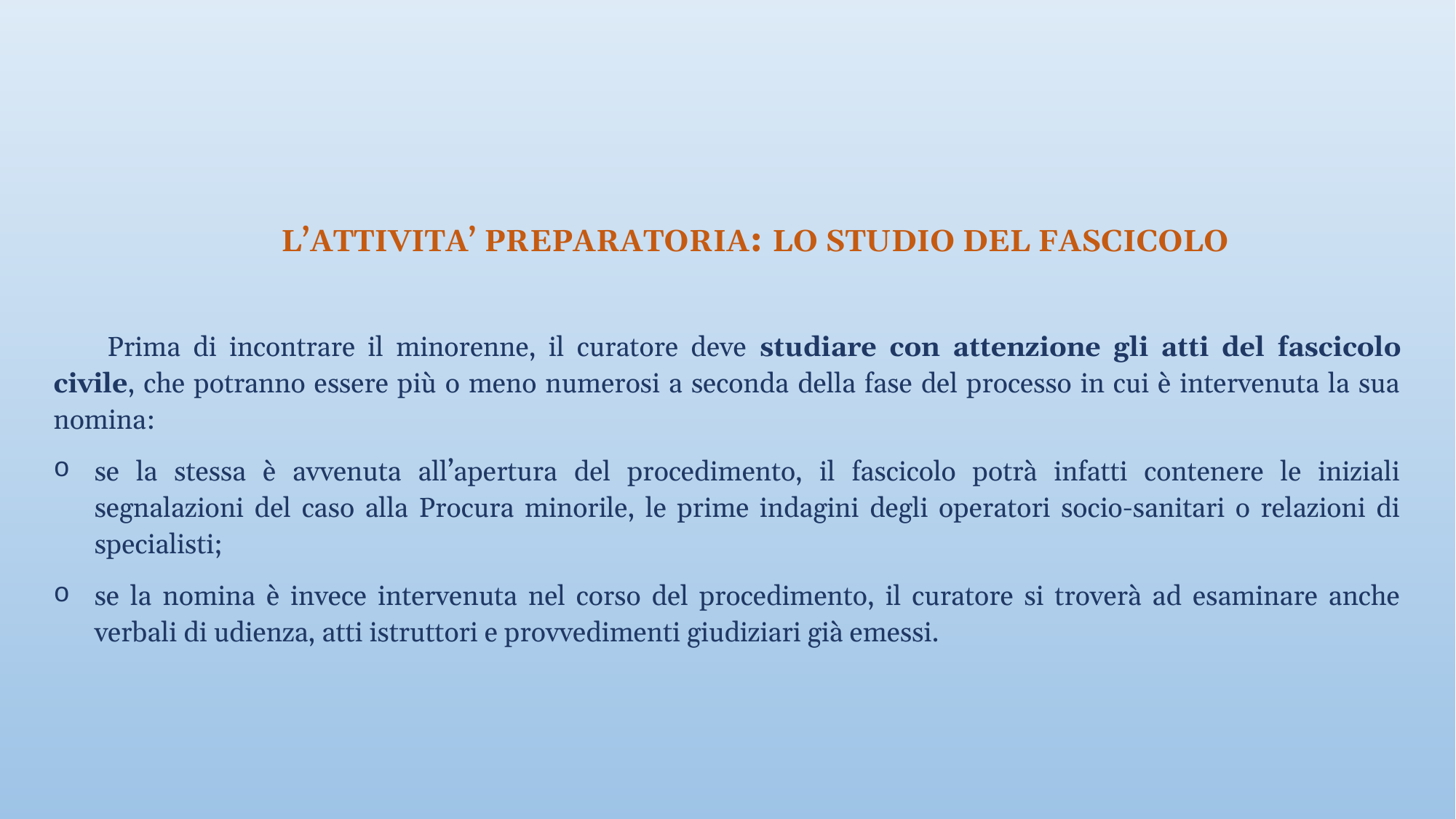

L’ATTIVITA’ PREPARATORIA: LO STUDIO DEL FASCICOLO

Prima di incontrare il minorenne, il curatore deve studiare con attenzione gli atti del fascicolo civile, che potranno essere più o meno numerosi a seconda della fase del processo in cui è intervenuta la sua nomina:
se la stessa è avvenuta all’apertura del procedimento, il fascicolo potrà infatti contenere le iniziali segnalazioni del caso alla Procura minorile, le prime indagini degli operatori socio-sanitari o relazioni di specialisti;
se la nomina è invece intervenuta nel corso del procedimento, il curatore si troverà ad esaminare anche verbali di udienza, atti istruttori e provvedimenti giudiziari già emessi.